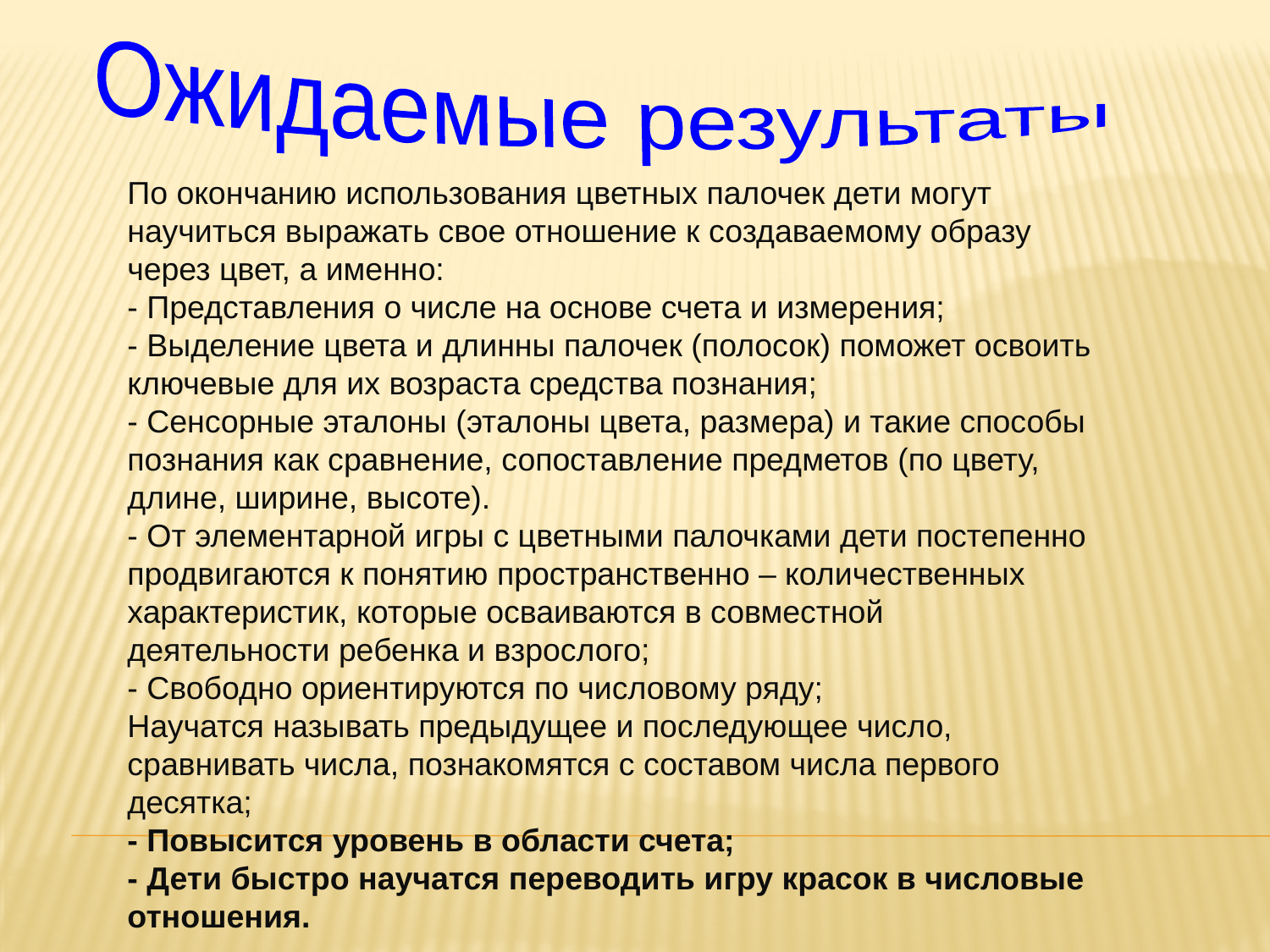

Ожидаемые результаты
По окончанию использования цветных палочек дети могут научиться выражать свое отношение к создаваемому образу через цвет, а именно:
- Представления о числе на основе счета и измерения;
- Выделение цвета и длинны палочек (полосок) поможет освоить ключевые для их возраста средства познания;
- Сенсорные эталоны (эталоны цвета, размера) и такие способы познания как сравнение, сопоставление предметов (по цвету, длине, ширине, высоте).
- От элементарной игры с цветными палочками дети постепенно продвигаются к понятию пространственно – количественных характеристик, которые осваиваются в совместной деятельности ребенка и взрослого;
- Свободно ориентируются по числовому ряду;
Научатся называть предыдущее и последующее число, сравнивать числа, познакомятся с составом числа первого десятка;
- Повысится уровень в области счета;
- Дети быстро научатся переводить игру красок в числовые отношения.